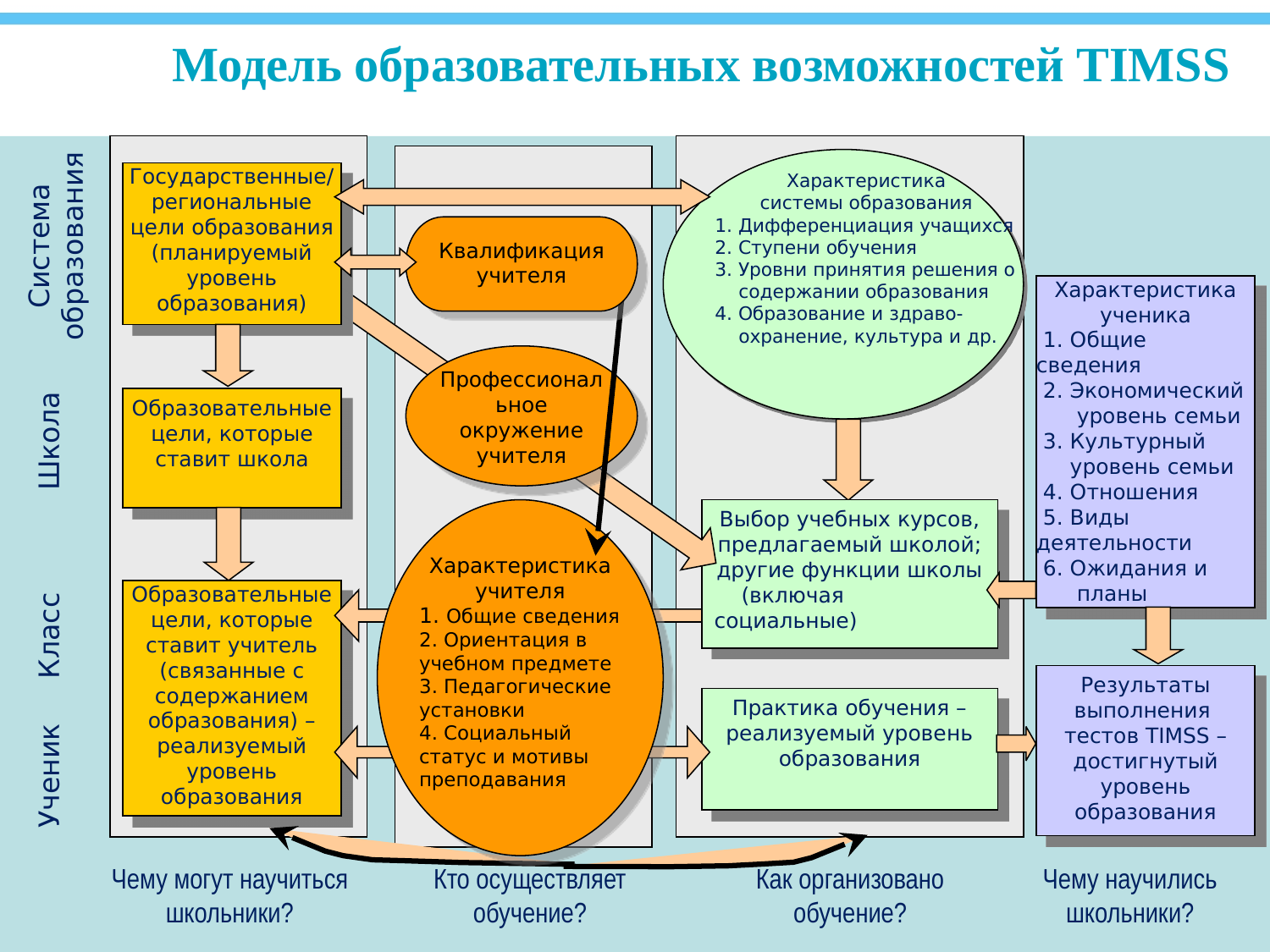

# Модель образовательных возможностей TIMSS

Государственные/ региональные цели образования (планируемый уровень образования)
Характеристика
системы образования
 1. Дифференциация учащихся
 2. Ступени обучения
 3. Уровни принятия решения о
     содержании образования
 4. Образование и здраво-
     охранение, культура и др.

Система образования
Квалификация учителя

Характеристика ученика
 1. Общие сведения
 2. Экономический
      уровень семьи
 3. Культурный
     уровень семьи
 4. Отношения
 5. Виды деятельности
 6. Ожидания и
      планы

Профессиональное окружение учителя
Образовательные цели, которые ставит школа

Школа

Характеристика учителя
1. Общие сведения
2. Ориентация в учебном предмете
3. Педагогические установки
4. Социальный статус и мотивы преподавания
Выбор учебных курсов, предлагаемый школой;
другие функции школы
    (включая социальные)

Образовательные цели, которые ставит учитель (связанные с содержанием образования) – реализуемый уровень образования

Класс
Результаты выполнения
тестов TIMSS – достигнутый уровень образования
Практика обучения –
реализуемый уровень образования

Ученик

Чему могут научиться школьники?
Кто осуществляет обучение?
Как организовано обучение?
Чему научились школьники?
6